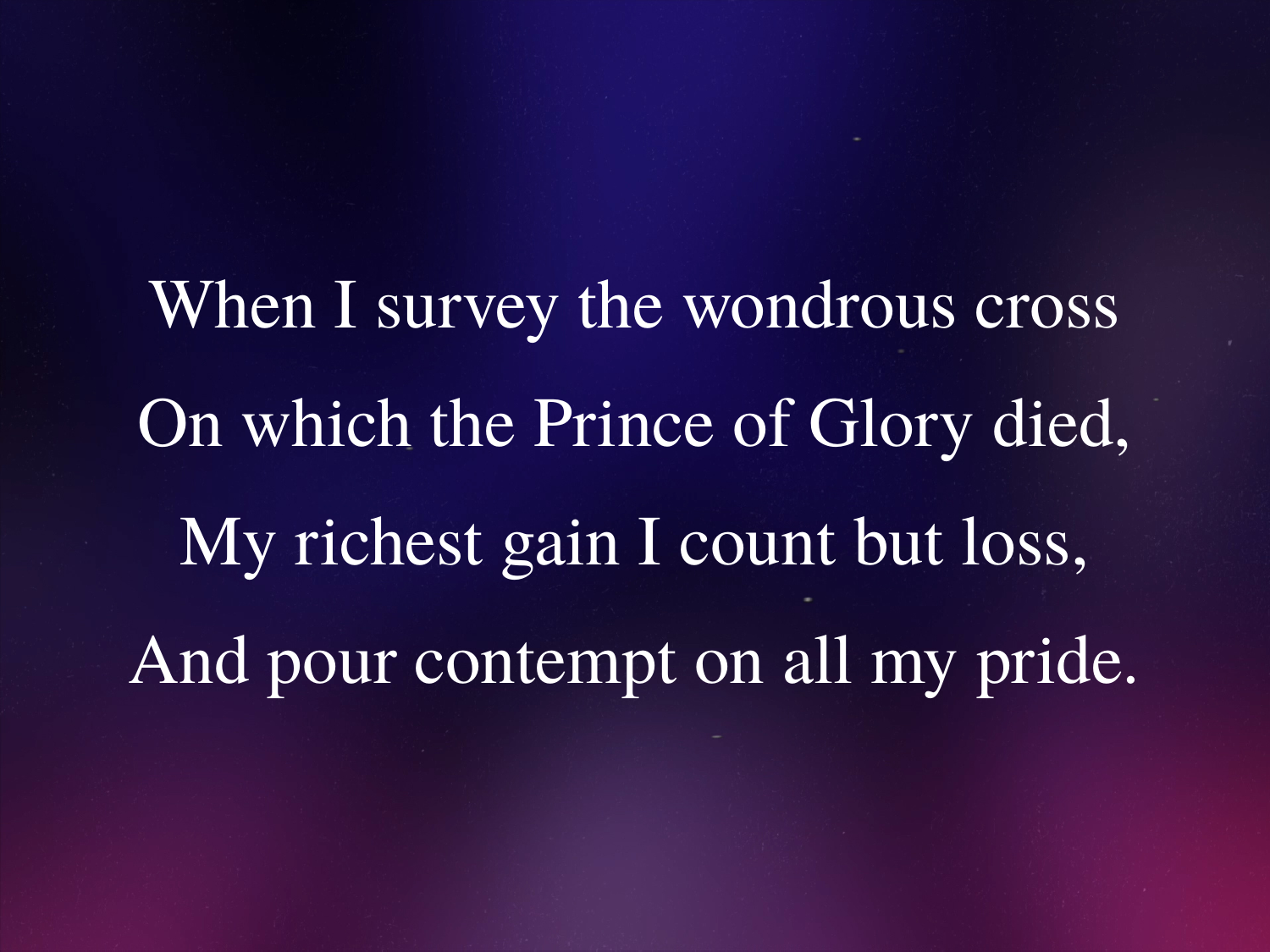

# When I survey the wondrous cross On which the Prince of Glory died, My richest gain I count but loss, And pour contempt on all my pride.